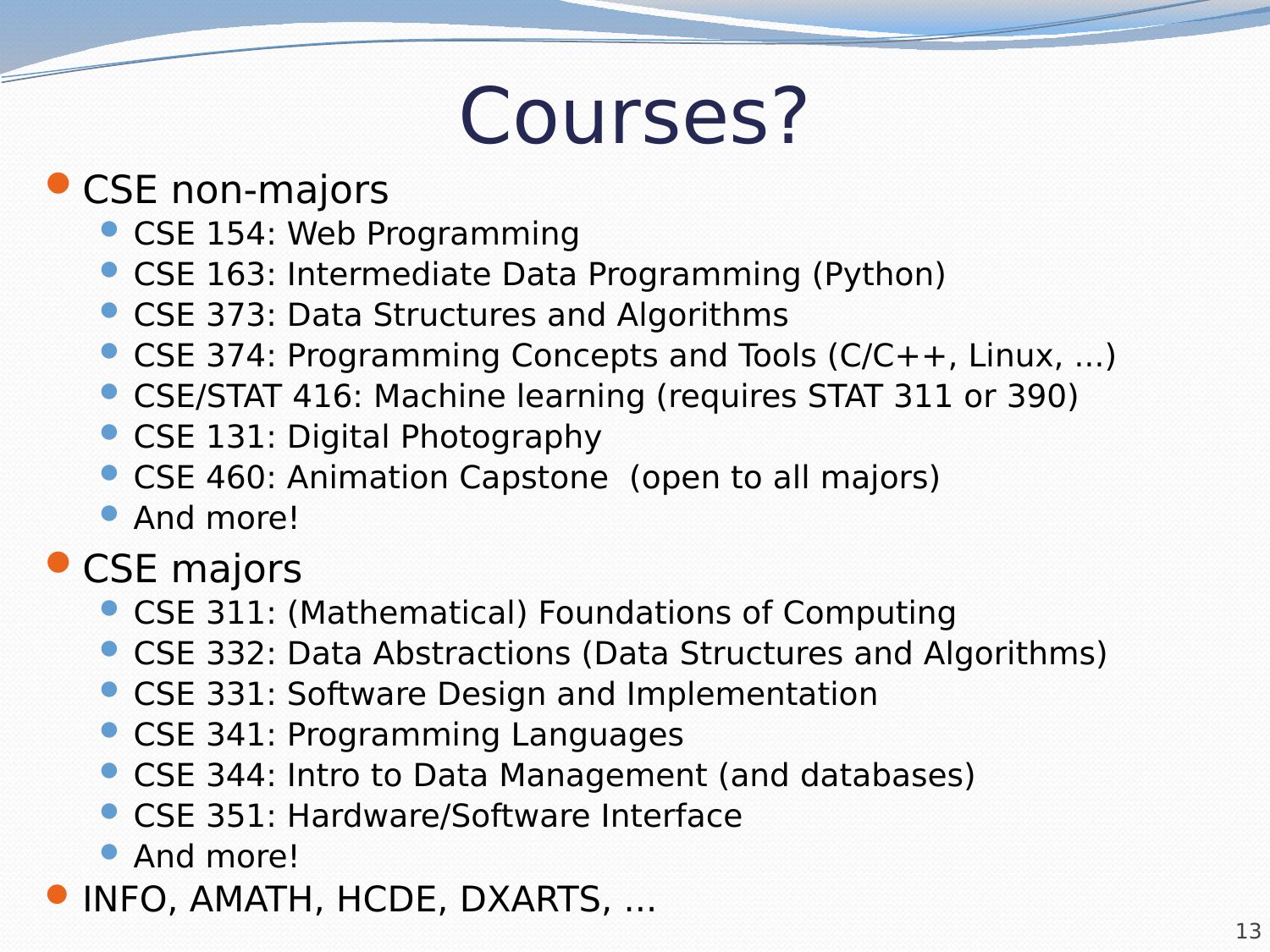

# Courses?
CSE non-majors
CSE 154: Web Programming
CSE 163: Intermediate Data Programming (Python)
CSE 373: Data Structures and Algorithms
CSE 374: Programming Concepts and Tools (C/C++, Linux, ...)
CSE/STAT 416: Machine learning (requires STAT 311 or 390)
CSE 131: Digital Photography
CSE 460: Animation Capstone  (open to all majors)
And more!
CSE majors
CSE 311: (Mathematical) Foundations of Computing
CSE 332: Data Abstractions (Data Structures and Algorithms)
CSE 331: Software Design and Implementation
CSE 341: Programming Languages
CSE 344: Intro to Data Management (and databases)
CSE 351: Hardware/Software Interface
And more!
INFO, AMATH, HCDE, DXARTS, ...